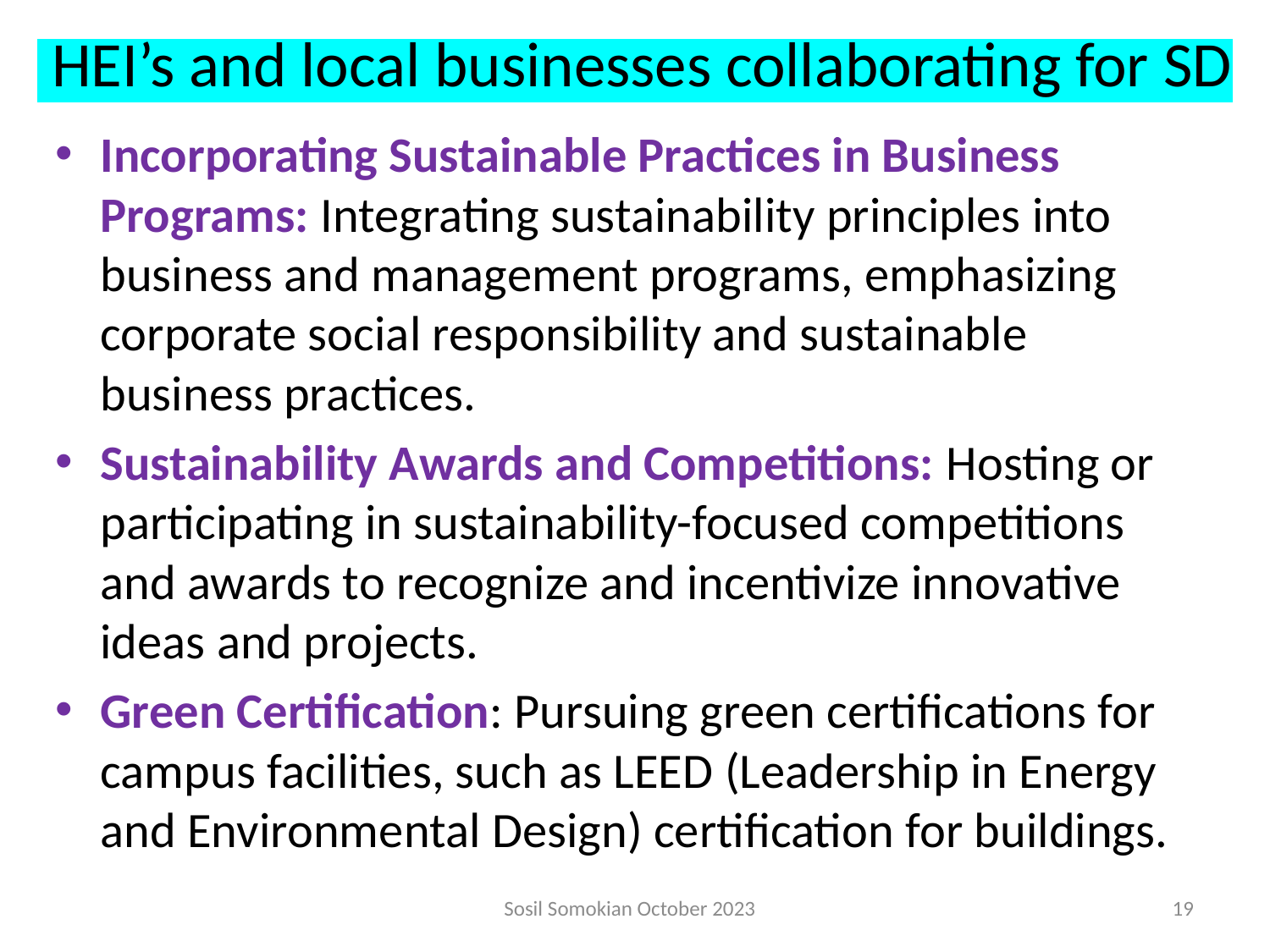

# HEI’s and local businesses collaborating for SD
Incorporating Sustainable Practices in Business Programs: Integrating sustainability principles into business and management programs, emphasizing corporate social responsibility and sustainable business practices.
Sustainability Awards and Competitions: Hosting or participating in sustainability-focused competitions and awards to recognize and incentivize innovative ideas and projects.
Green Certification: Pursuing green certifications for campus facilities, such as LEED (Leadership in Energy and Environmental Design) certification for buildings.

Sosil Somokian October 2023
19